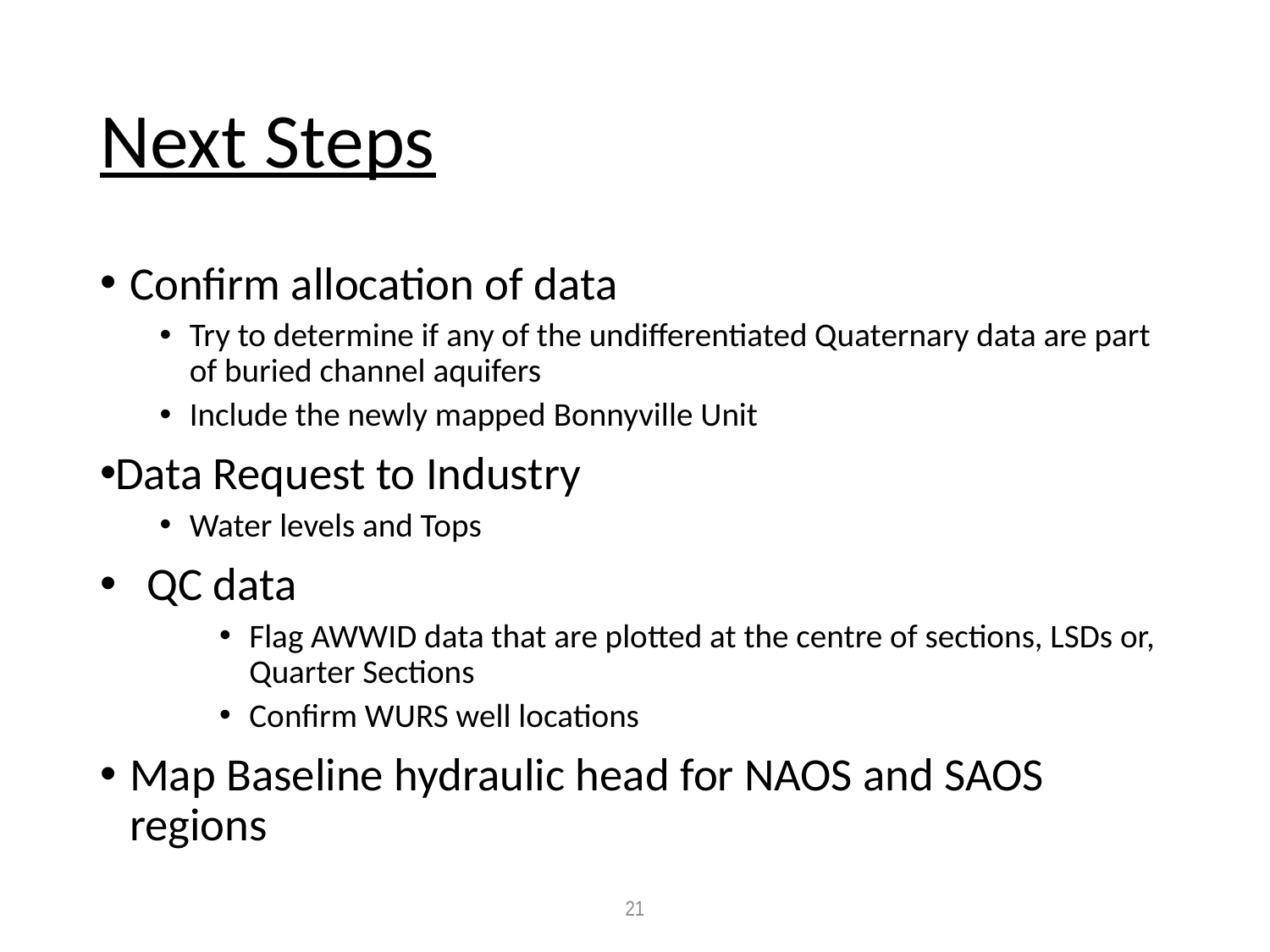

# Next Steps
Confirm allocation of data
Try to determine if any of the undifferentiated Quaternary data are part of buried channel aquifers
Include the newly mapped Bonnyville Unit
Data Request to Industry
Water levels and Tops
   QC data
Flag AWWID data that are plotted at the centre of sections, LSDs or, Quarter Sections
Confirm WURS well locations
Map Baseline hydraulic head for NAOS and SAOS regions
21